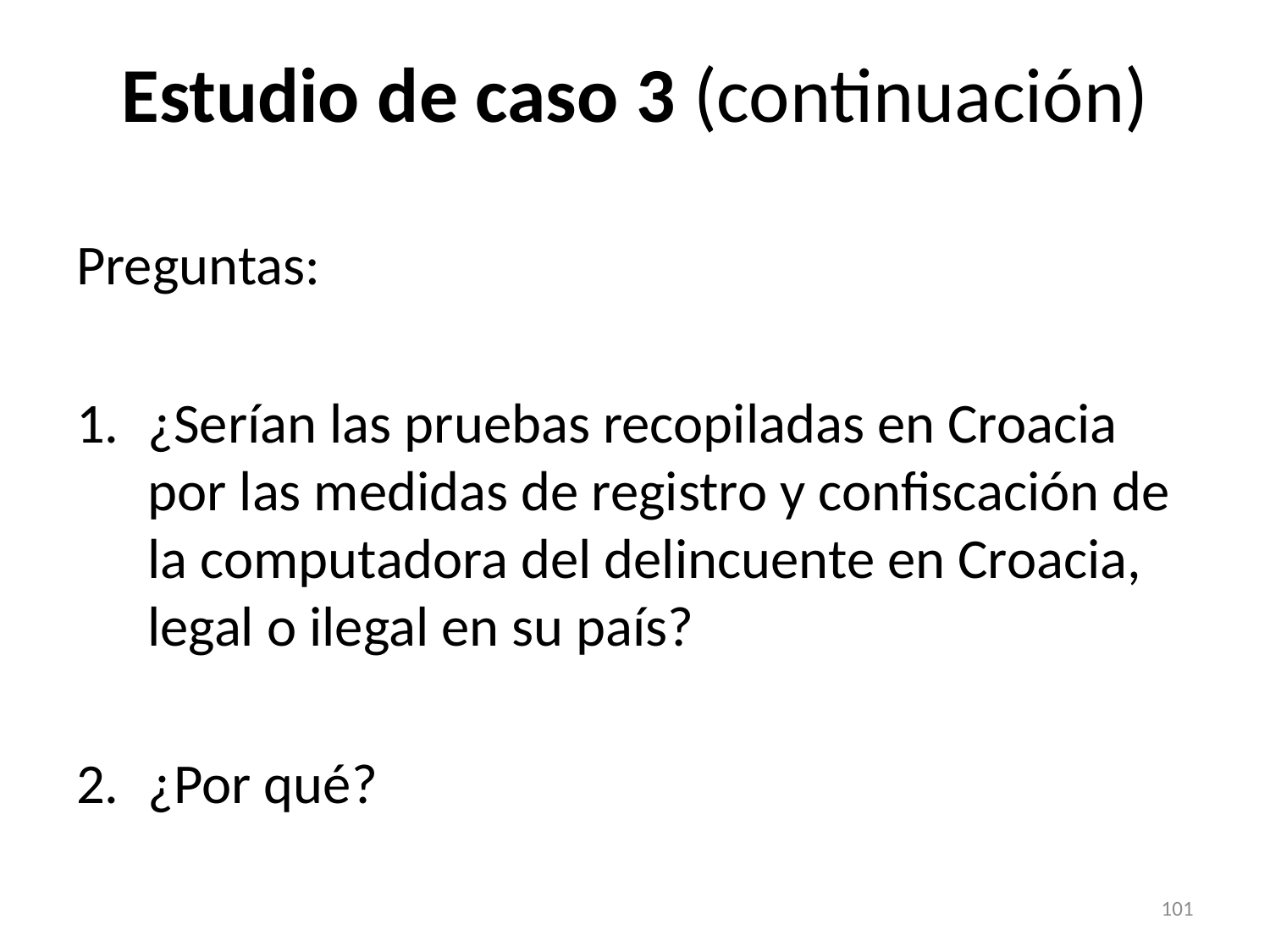

# Estudio de caso 3 (continuación)
Preguntas:

¿Serían las pruebas recopiladas en Croacia por las medidas de registro y confiscación de la computadora del delincuente en Croacia, legal o ilegal en su país?

¿Por qué?
101